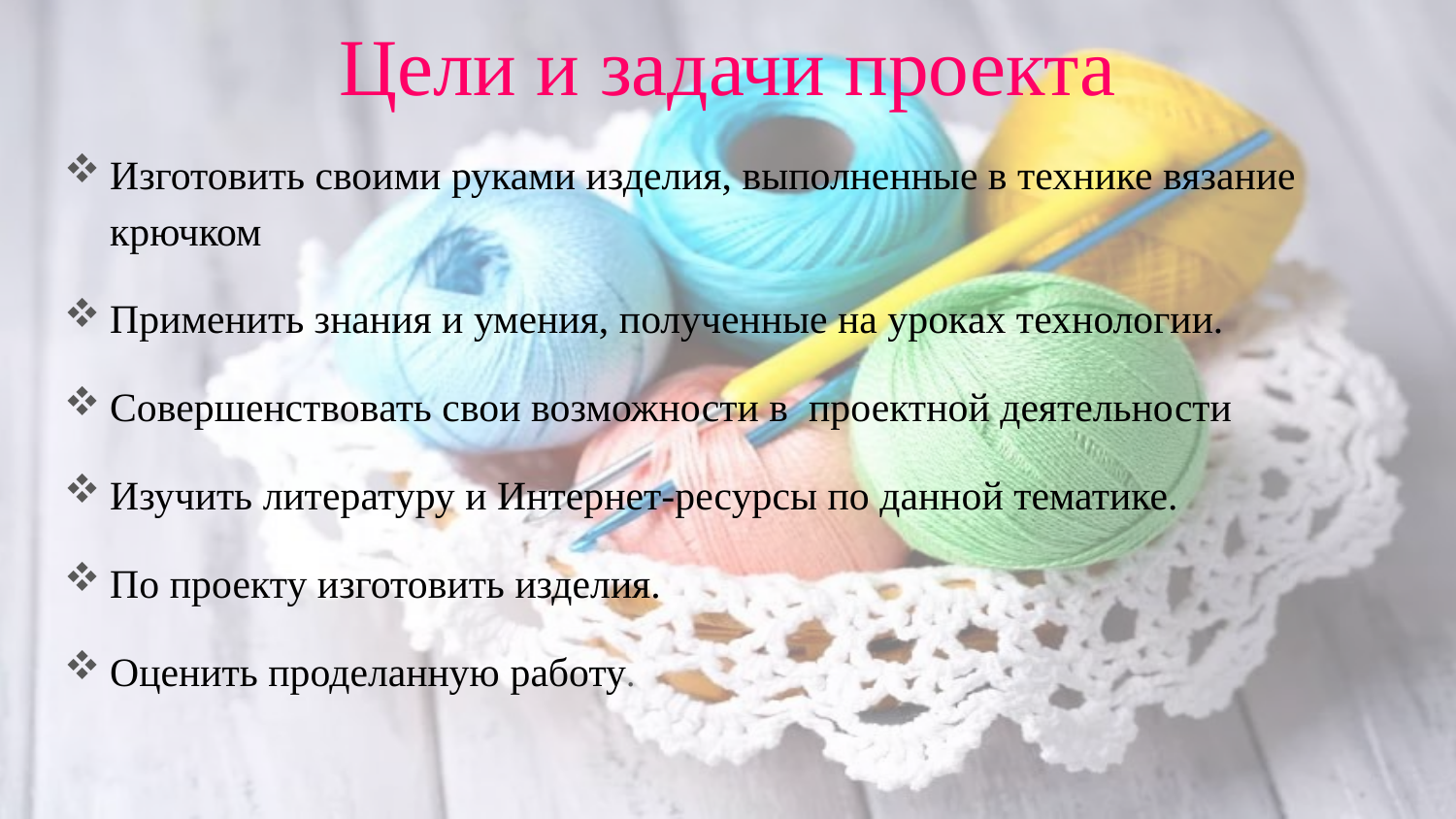

# Цели и задачи проекта
Изготовить своими руками изделия, выполненные в технике вязание крючком
Применить знания и умения, полученные на уроках технологии.
Совершенствовать свои возможности в  проектной деятельности
Изучить литературу и Интернет-ресурсы по данной тематике.
По проекту изготовить изделия.
Оценить проделанную работу.